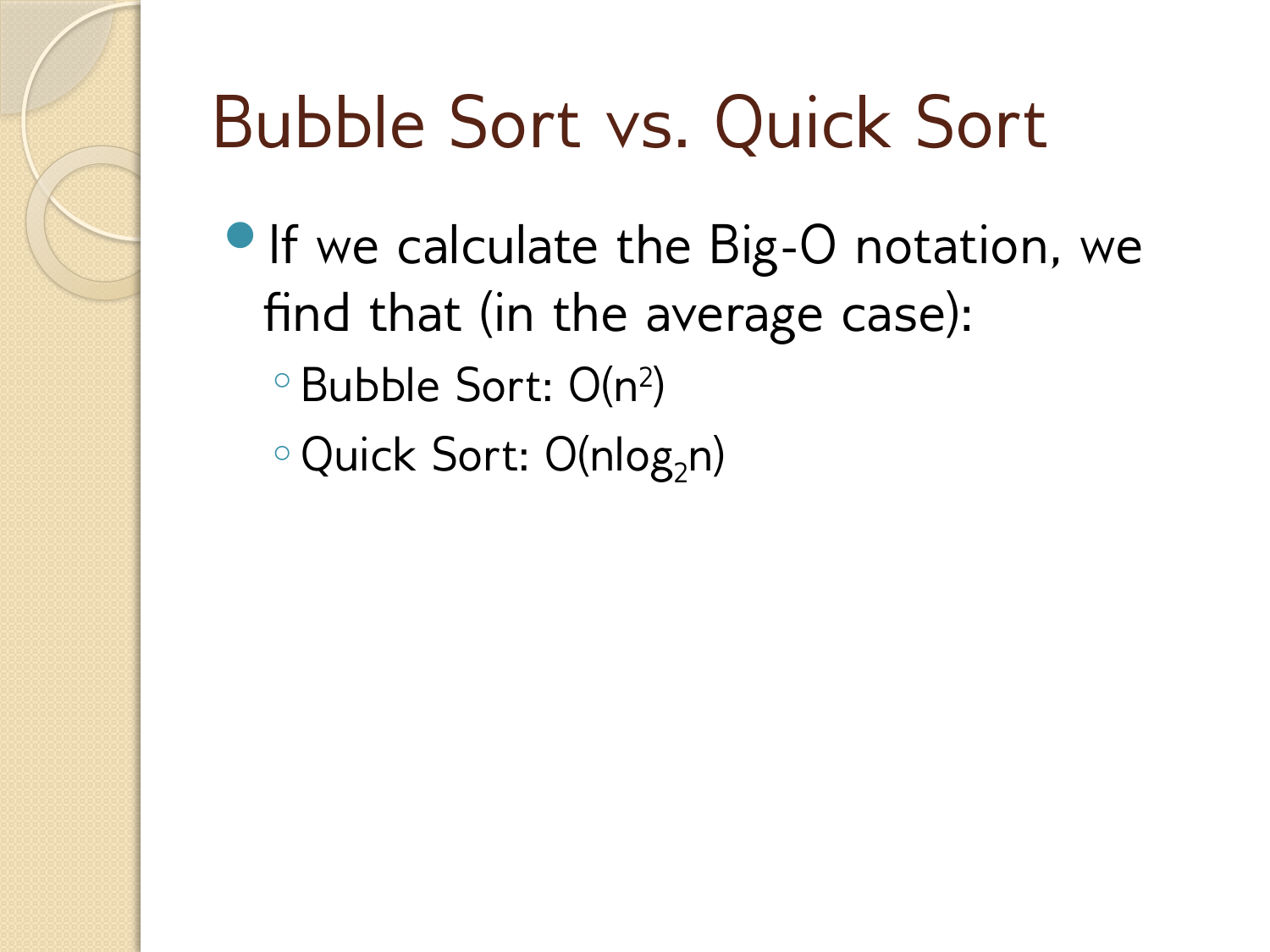

# Bubble Sort vs. Quick Sort
If we calculate the Big-O notation, we find that (in the average case):
Bubble Sort: O(n2)
Quick Sort: O(nlog2n)